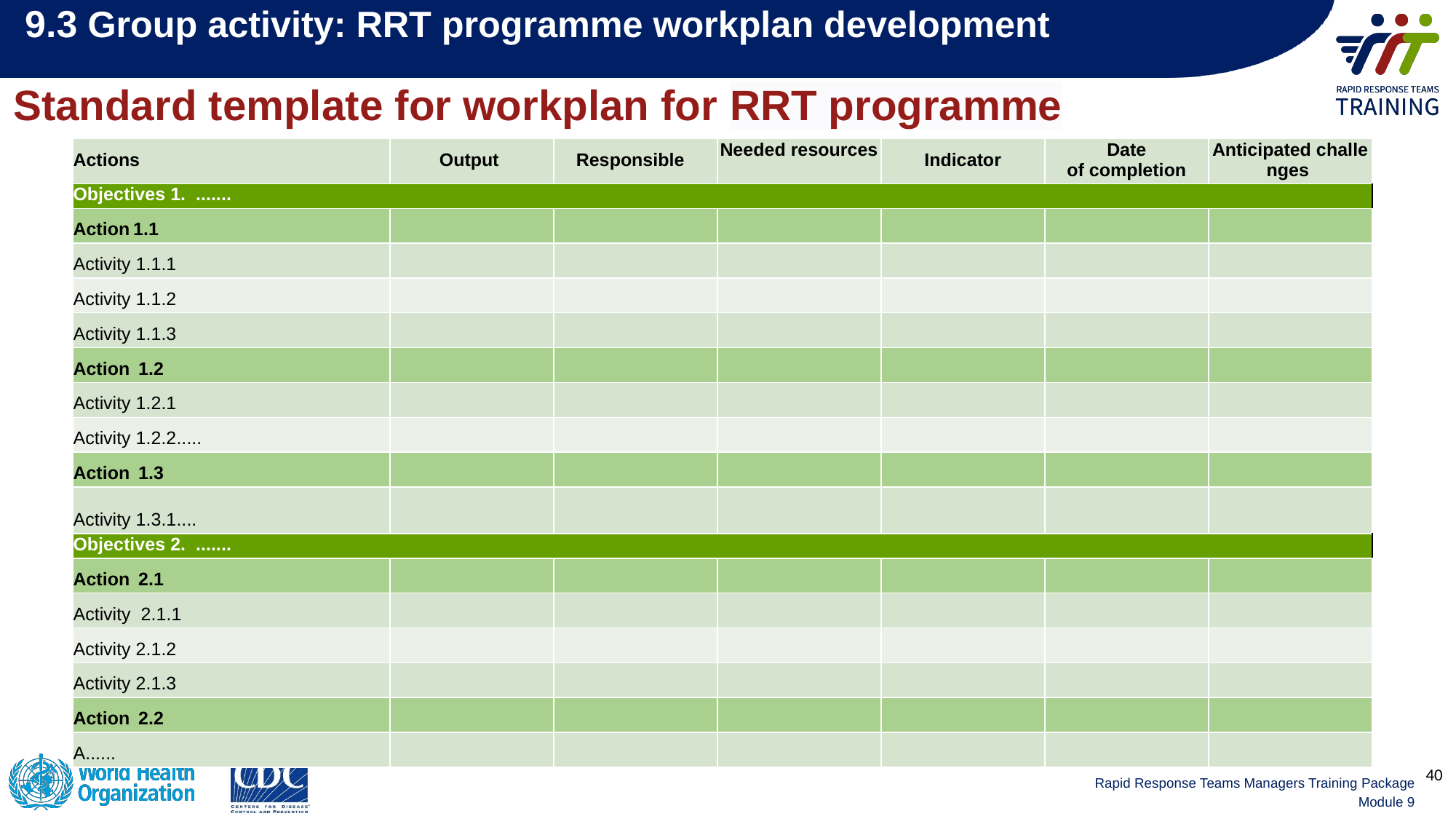

9.3 Group activity: RRT programme workplan development

Standard template for workplan for RRT programme
| Actions | Output | Responsible | Needed resources | Indicator | Date of completion | Anticipated challenges |
| --- | --- | --- | --- | --- | --- | --- |
| Objectives 1.  ....... |  |  |  |  |  |  |
| Action 1.1 |  |  |  |  |  |  |
| Activity 1.1.1 |  |  |  |  |  |  |
| Activity 1.1.2 |  |  |  |  |  |  |
| Activity 1.1.3 |  |  |  |  |  |  |
| Action  1.2 |  |  |  |  |  |  |
| Activity 1.2.1 |  |  |  |  |  |  |
| Activity 1.2.2..... |  |  |  |  |  |  |
| Action  1.3 |  |  |  |  |  |  |
| Activity 1.3.1.... |  |  |  |  |  |  |
| Objectives 2.  ....... |  |  |  |  |  |  |
| Action  2.1 |  |  |  |  |  |  |
| Activity  2.1.1 |  |  |  |  |  |  |
| Activity 2.1.2 |  |  |  |  |  |  |
| Activity 2.1.3 |  |  |  |  |  |  |
| Action  2.2 |  |  |  |  |  |  |
| A...... |  |  |  |  |  |  |
40